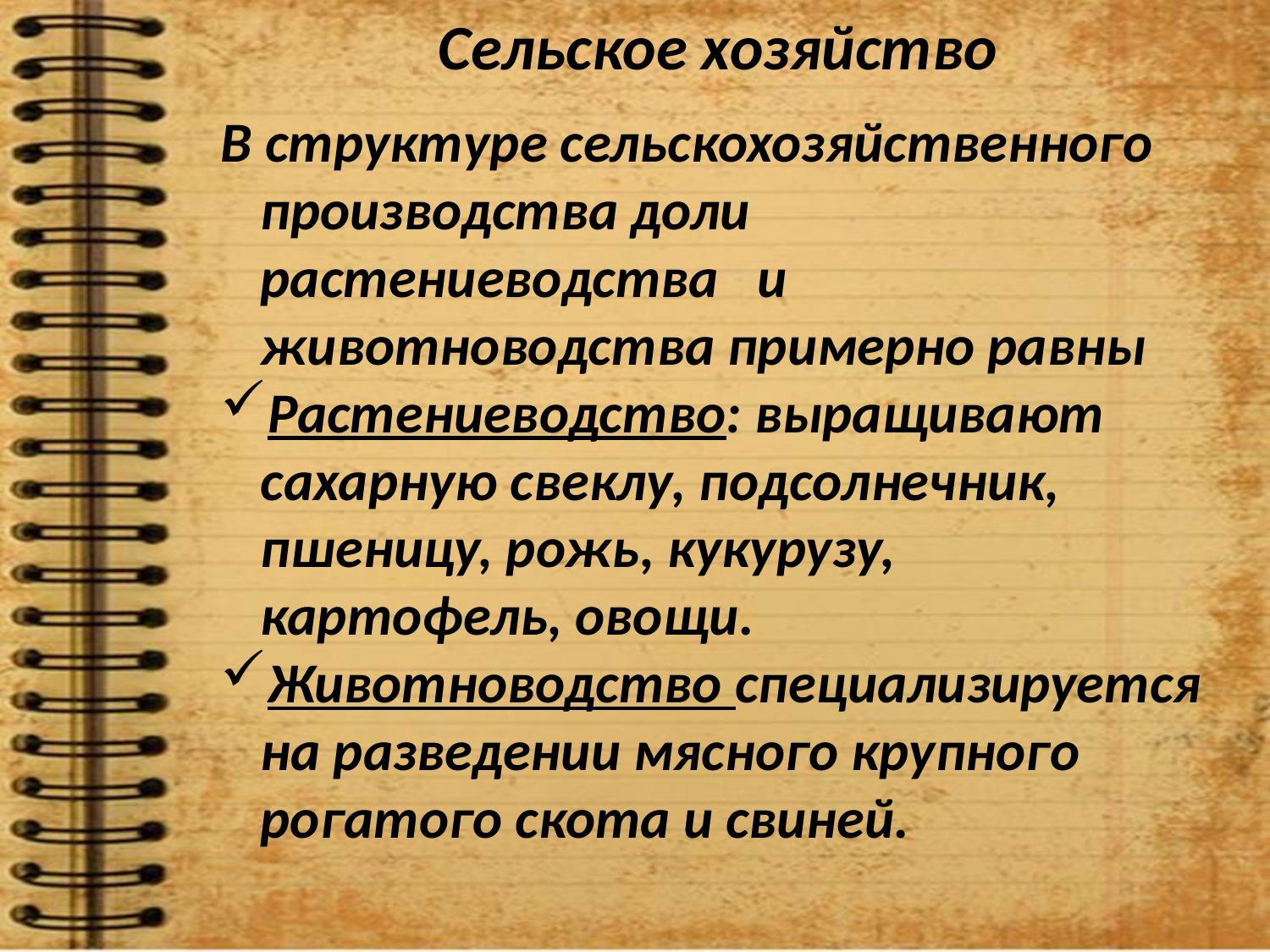

Сельское хозяйство
В структуре сельскохозяйственного производства доли растениеводства   и  животноводства примерно равны
Растениеводство: выращивают сахарную свеклу, подсолнечник, пшеницу, рожь, кукурузу, картофель, овощи.
Животноводство специализируется на разведении мясного крупного рогатого скота и свиней.